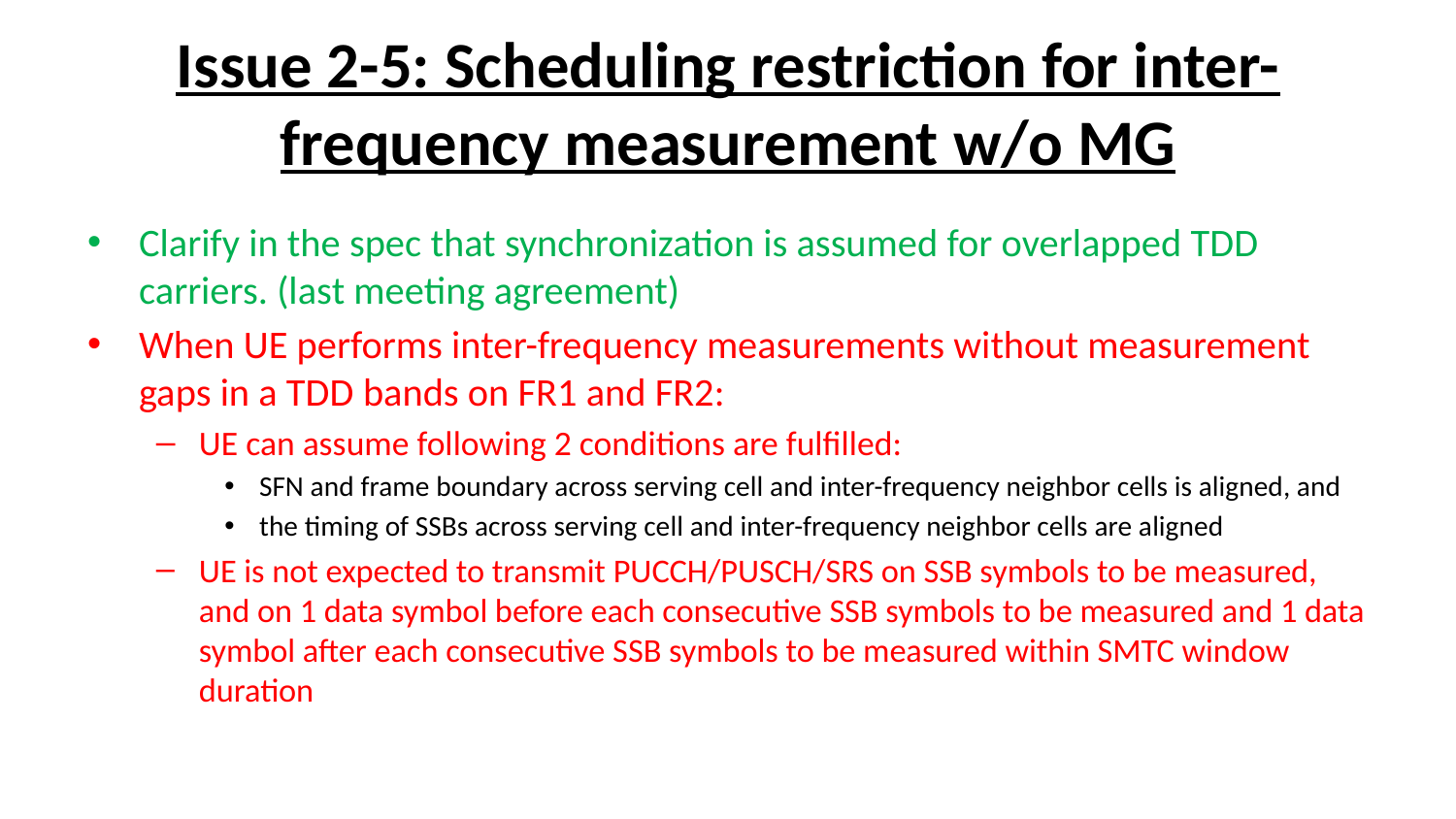

# Issue 2-5: Scheduling restriction for inter-frequency measurement w/o MG
Clarify in the spec that synchronization is assumed for overlapped TDD carriers. (last meeting agreement)
When UE performs inter-frequency measurements without measurement gaps in a TDD bands on FR1 and FR2:
UE can assume following 2 conditions are fulfilled:
SFN and frame boundary across serving cell and inter-frequency neighbor cells is aligned, and
the timing of SSBs across serving cell and inter-frequency neighbor cells are aligned
UE is not expected to transmit PUCCH/PUSCH/SRS on SSB symbols to be measured, and on 1 data symbol before each consecutive SSB symbols to be measured and 1 data symbol after each consecutive SSB symbols to be measured within SMTC window duration